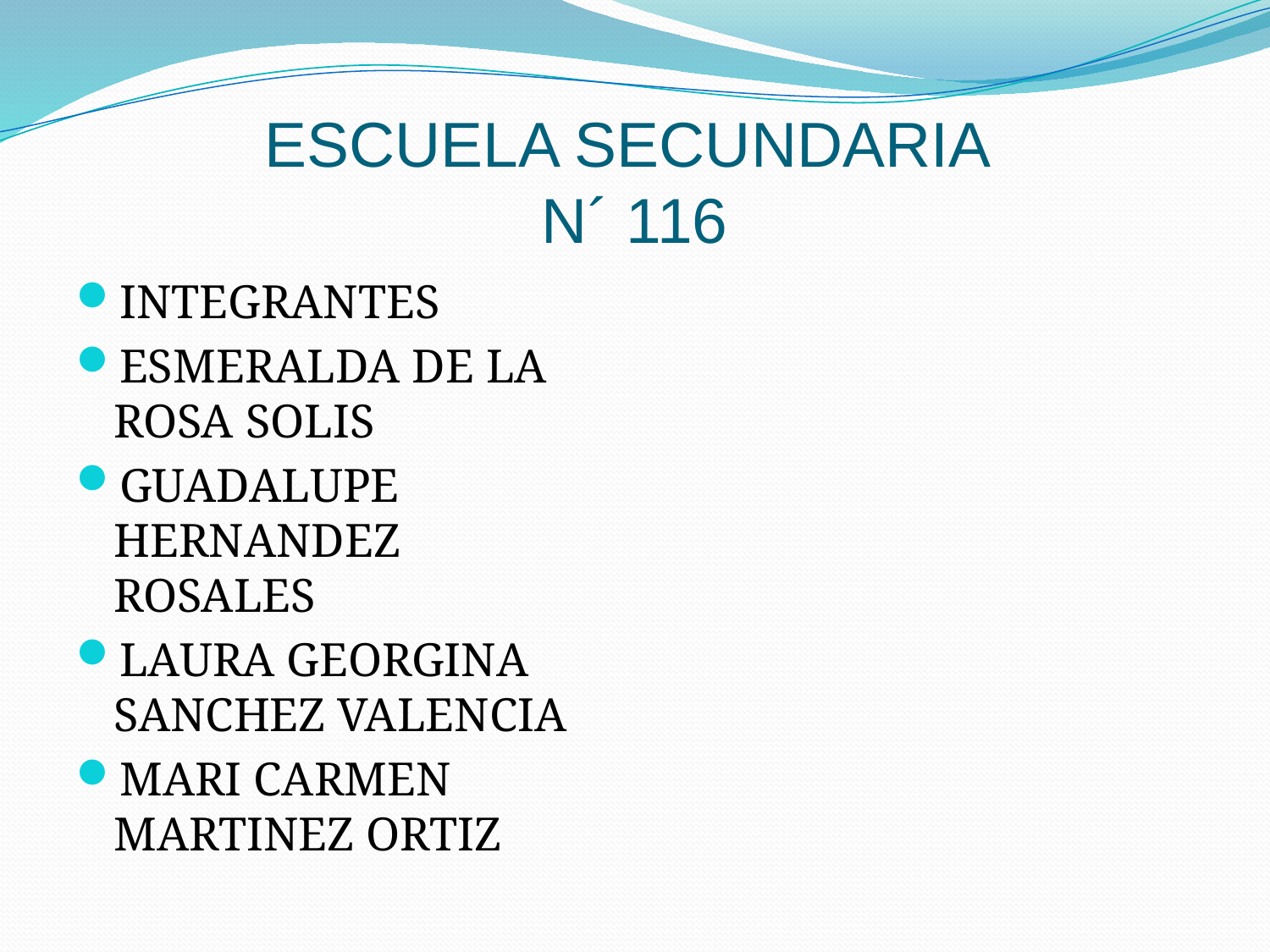

# ESCUELA SECUNDARIA N´ 116
INTEGRANTES
ESMERALDA DE LA ROSA SOLIS
GUADALUPE HERNANDEZ ROSALES
LAURA GEORGINA SANCHEZ VALENCIA
MARI CARMEN MARTINEZ ORTIZ